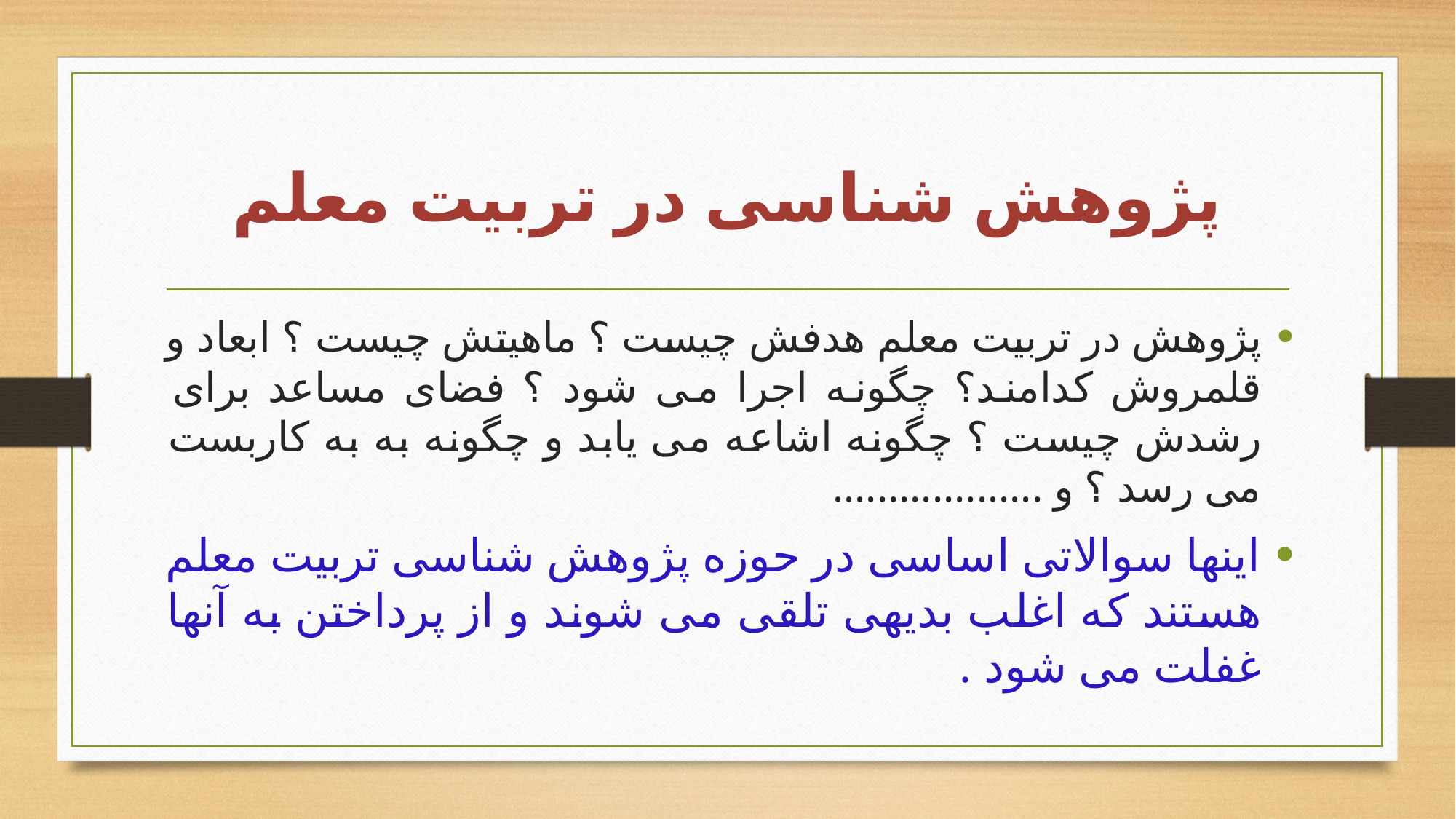

# پژوهش شناسی در تربیت معلم
پژوهش در تربیت معلم هدفش چیست ؟ ماهیتش چیست ؟ ابعاد و قلمروش کدامند؟ چگونه اجرا می شود ؟ فضای مساعد برای رشدش چیست ؟ چگونه اشاعه می یابد و چگونه به به کاربست می رسد ؟ و ...................
اینها سوالاتی اساسی در حوزه پژوهش شناسی تربیت معلم هستند که اغلب بدیهی تلقی می شوند و از پرداختن به آنها غفلت می شود .